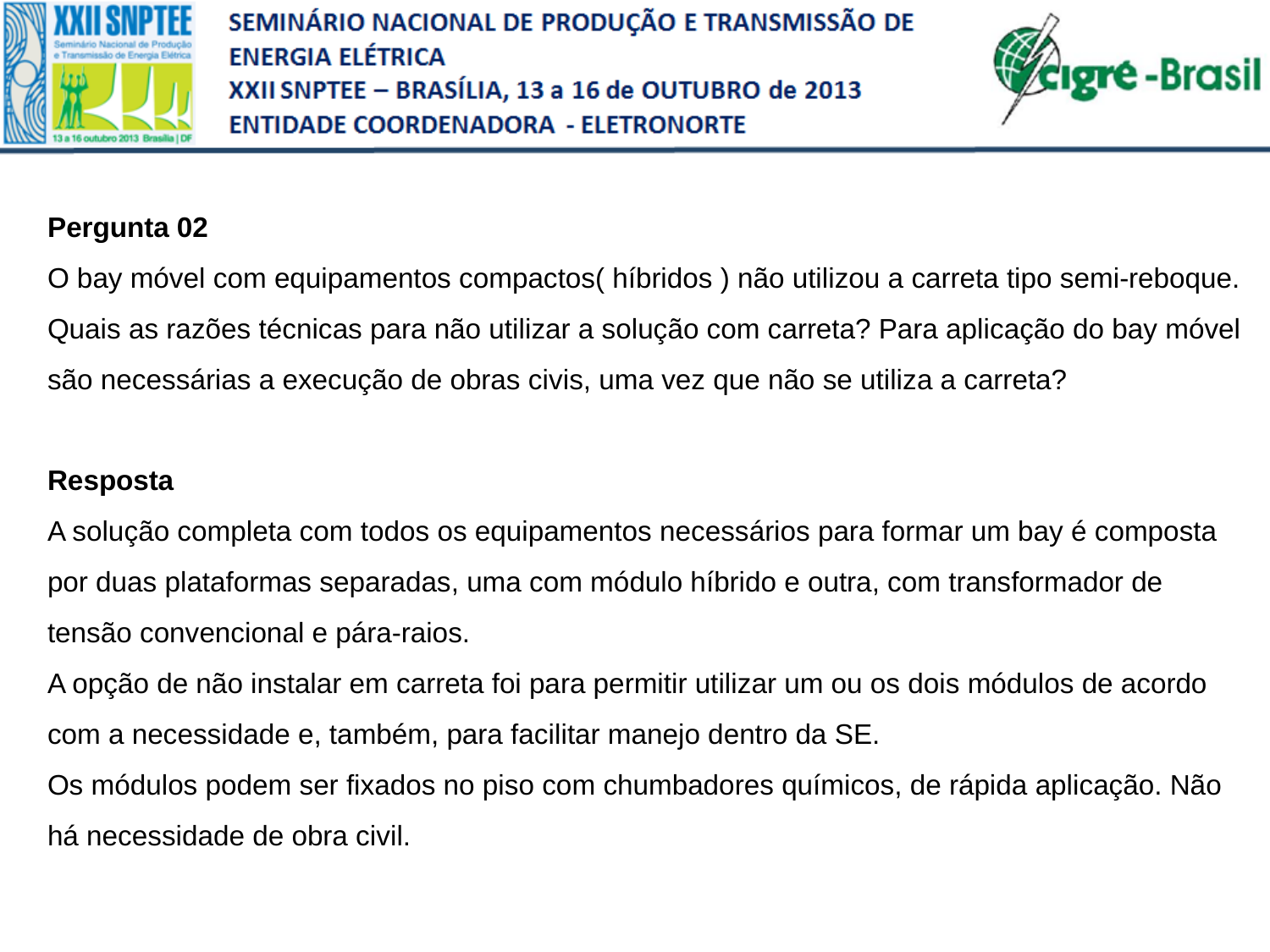

Pergunta 02
O bay móvel com equipamentos compactos( híbridos ) não utilizou a carreta tipo semi-reboque. Quais as razões técnicas para não utilizar a solução com carreta? Para aplicação do bay móvel são necessárias a execução de obras civis, uma vez que não se utiliza a carreta?

Resposta
A solução completa com todos os equipamentos necessários para formar um bay é composta por duas plataformas separadas, uma com módulo híbrido e outra, com transformador de tensão convencional e pára-raios.
A opção de não instalar em carreta foi para permitir utilizar um ou os dois módulos de acordo com a necessidade e, também, para facilitar manejo dentro da SE.
Os módulos podem ser fixados no piso com chumbadores químicos, de rápida aplicação. Não há necessidade de obra civil.